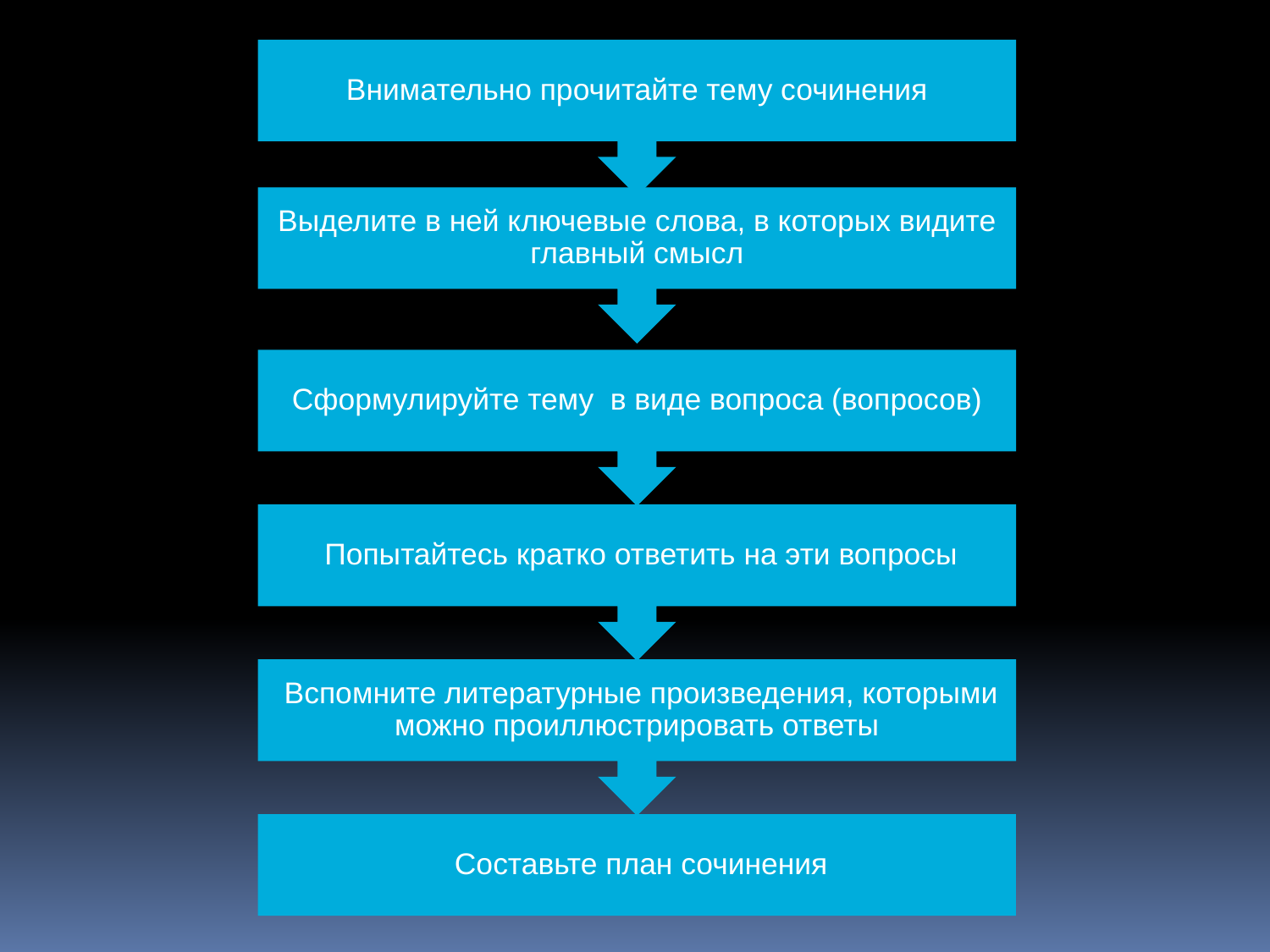

Составьте план сочинения
 Вспомните литературные произведения, которыми можно проиллюстрировать ответы
 Попытайтесь кратко ответить на эти вопросы
Сформулируйте тему  в виде вопроса (вопросов)
Выделите в ней ключевые слова, в которых видите главный смысл
Внимательно прочитайте тему сочинения